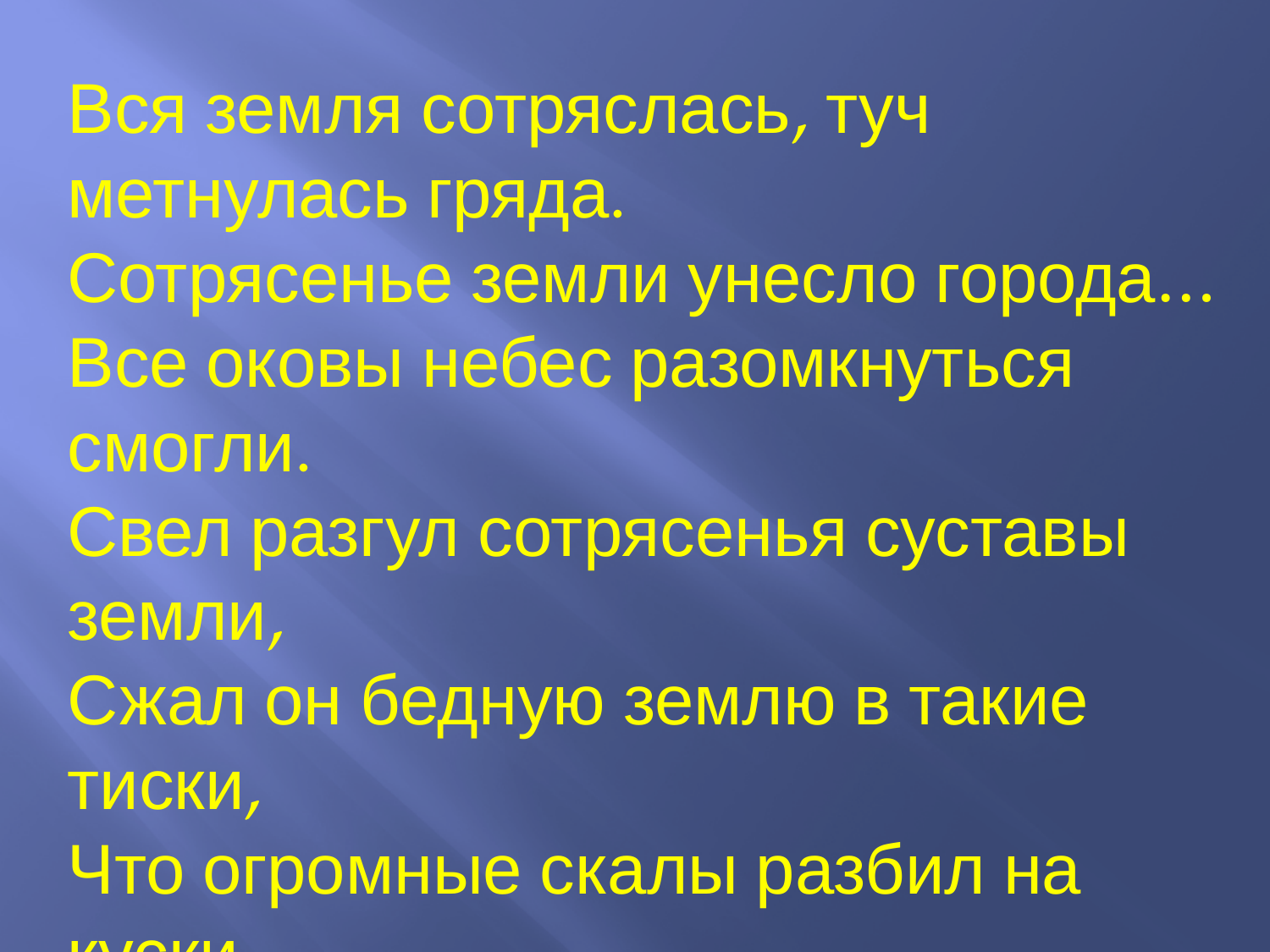

Вся земля сотряслась, туч метнулась гряда.
Сотрясенье земли унесло города…
Все оковы небес разомкнуться смогли.
Свел разгул сотрясенья суставы земли, 
Сжал он бедную землю в такие тиски,
Что огромные скалы разбил на куски…